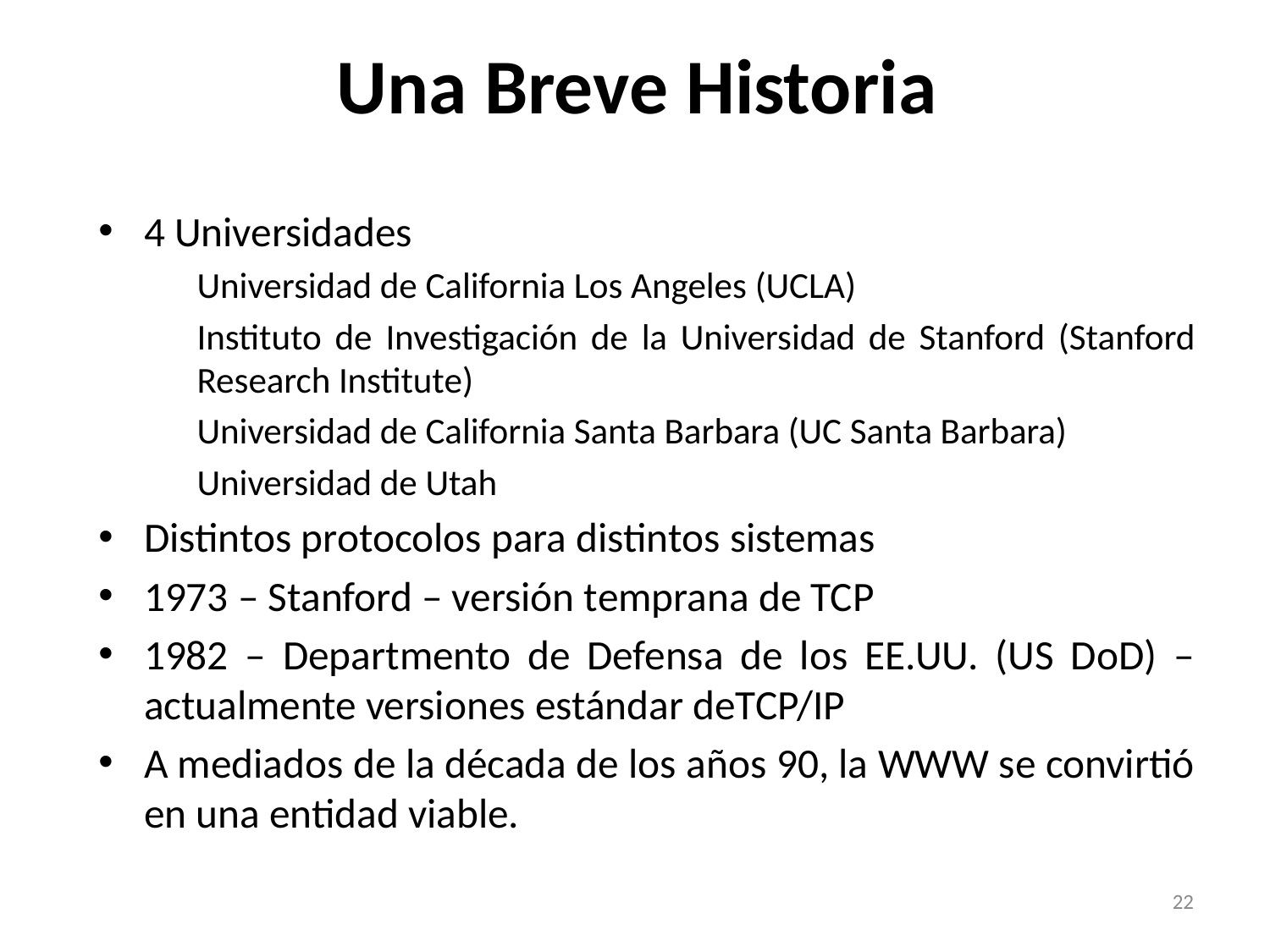

# Una Breve Historia
4 Universidades
Universidad de California Los Angeles (UCLA)
Instituto de Investigación de la Universidad de Stanford (Stanford Research Institute)
Universidad de California Santa Barbara (UC Santa Barbara)
Universidad de Utah
Distintos protocolos para distintos sistemas
1973 – Stanford – versión temprana de TCP
1982 – Departmento de Defensa de los EE.UU. (US DoD) – actualmente versiones estándar deTCP/IP
A mediados de la década de los años 90, la WWW se convirtió en una entidad viable.
22